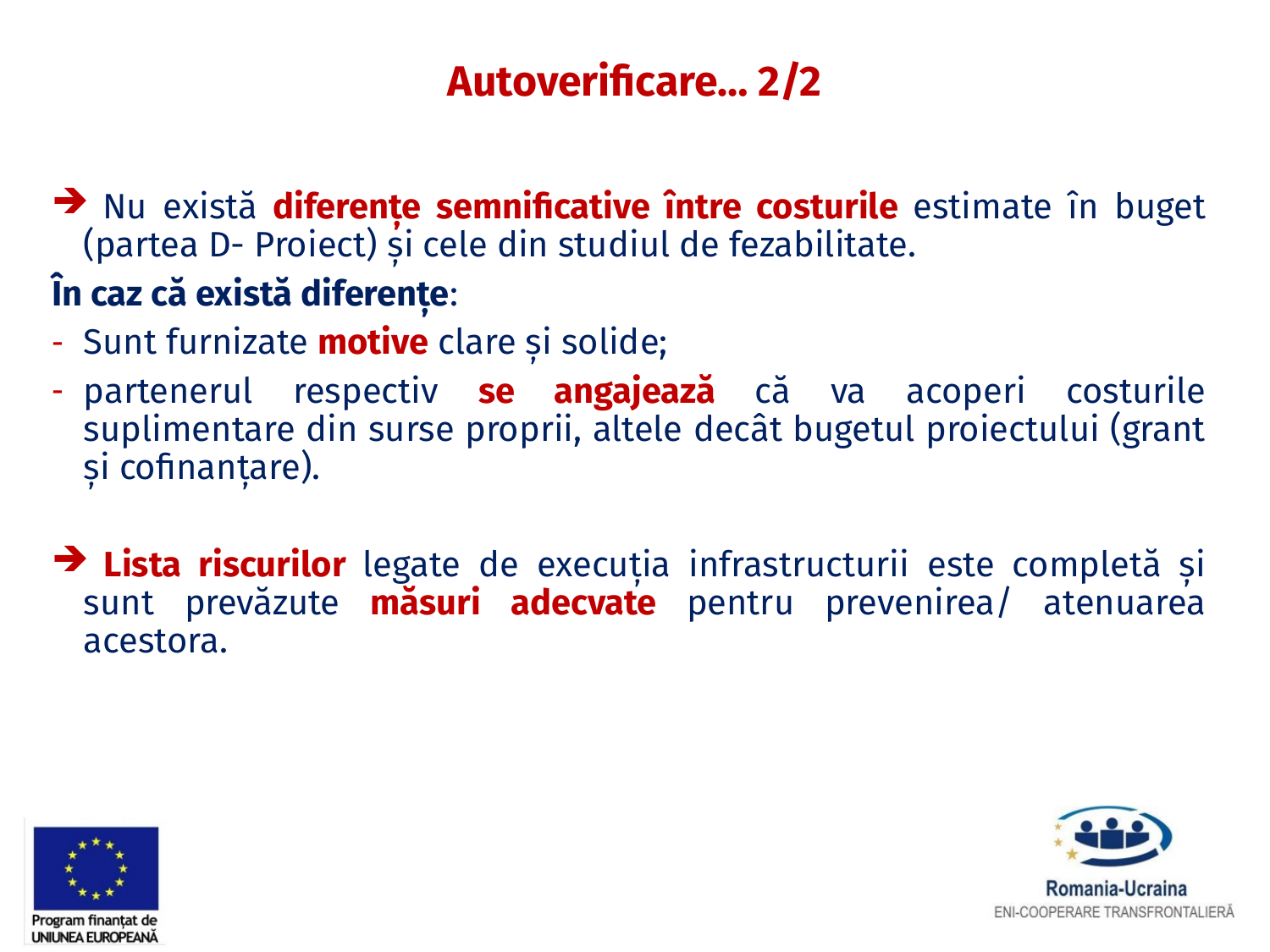

# Autoverificare… 2/2

 Nu există diferențe semnificative între costurile estimate în buget (partea D- Proiect) și cele din studiul de fezabilitate.
În caz că există diferențe:
Sunt furnizate motive clare și solide;
partenerul respectiv se angajează că va acoperi costurile suplimentare din surse proprii, altele decât bugetul proiectului (grant și cofinanțare).

 Lista riscurilor legate de execuția infrastructurii este completă și sunt prevăzute măsuri adecvate pentru prevenirea/ atenuarea acestora.